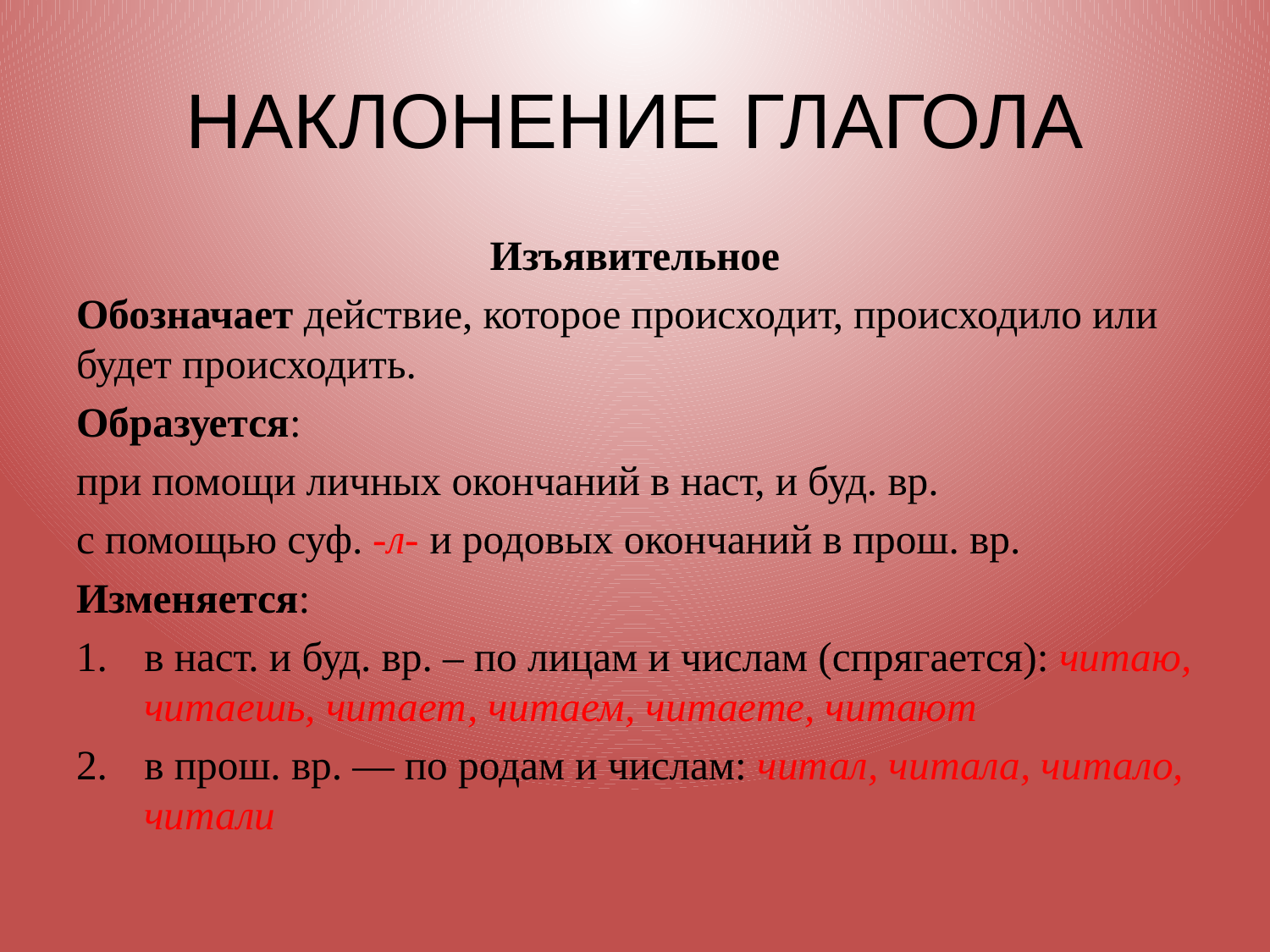

# НАКЛОНЕНИЕ ГЛАГОЛА
Изъявительное
Обозначает действие, которое происходит, происходило или будет происходить.
Образуется:
при помощи личных окончаний в наст, и буд. вр.
с помощью суф. -л- и родовых окончаний в прош. вр.
Изменяется:
в наст. и буд. вр. – по лицам и числам (спрягается): читаю, читаешь, читает, читаем, читаете, читают
в прош. вр. — по родам и числам: читал, читала, читало, читали